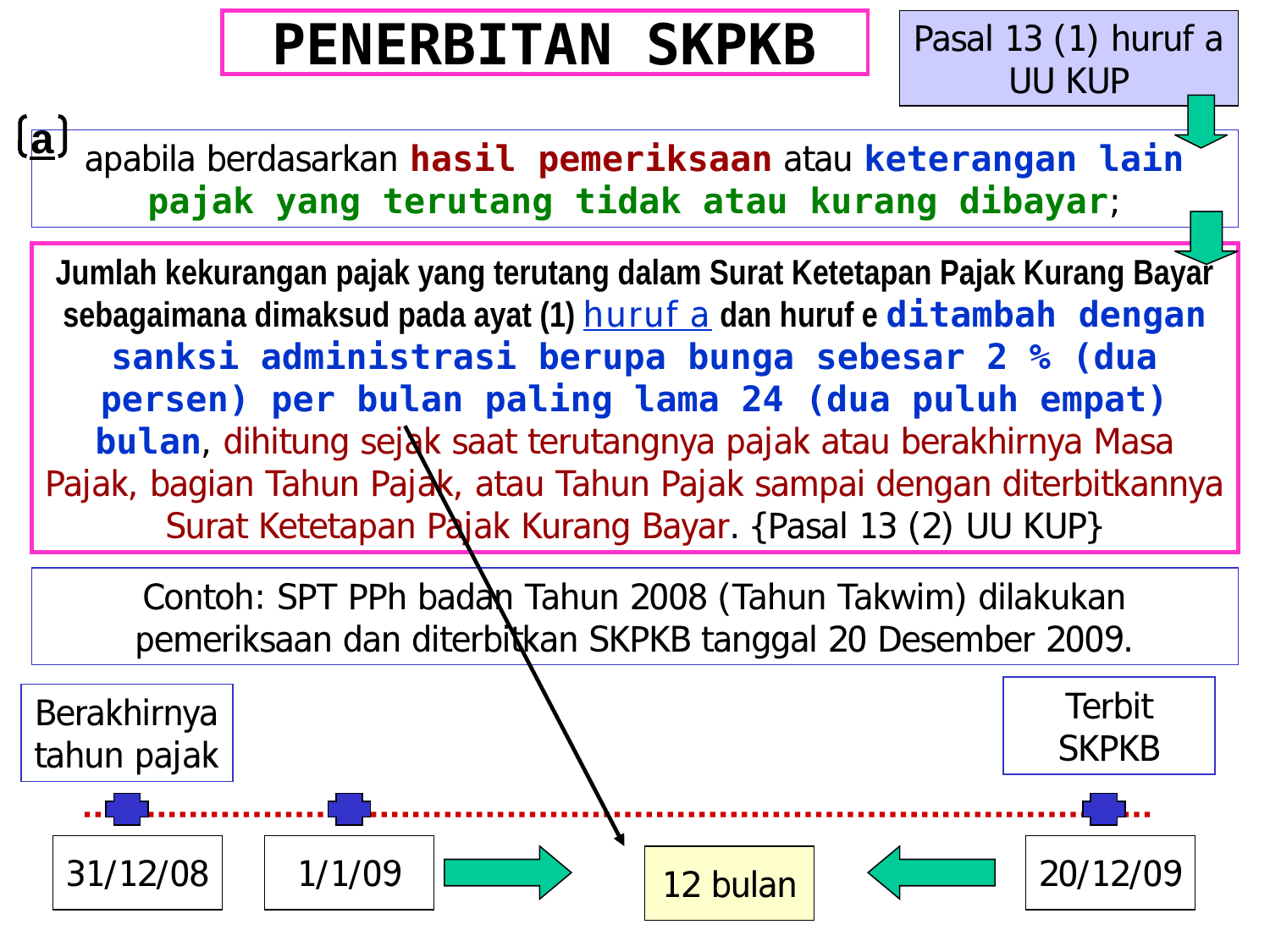

# PENERBITAN SKPKB
Pasal 13 (1) huruf a
UU KUP

a
apabila berdasarkan hasil pemeriksaan atau keterangan lain pajak yang terutang tidak atau kurang dibayar;

Jumlah kekurangan pajak yang terutang dalam Surat Ketetapan Pajak Kurang Bayar sebagaimana dimaksud pada ayat (1) huruf a dan huruf e ditambah dengan sanksi administrasi berupa bunga sebesar 2 % (dua persen) per bulan paling lama 24 (dua puluh empat) bulan, dihitung sejak saat terutangnya pajak atau berakhirnya Masa Pajak, bagian Tahun Pajak, atau Tahun Pajak sampai dengan diterbitkannya Surat Ketetapan Pajak Kurang Bayar. {Pasal 13 (2) UU KUP}

Contoh: SPT PPh badan Tahun 2008 (Tahun Takwim) dilakukan pemeriksaan dan diterbitkan SKPKB tanggal 20 Desember 2009.
Terbit SKPKB
Berakhirnya tahun pajak

31/12/08
1/1/09
20/12/09

12 bulan